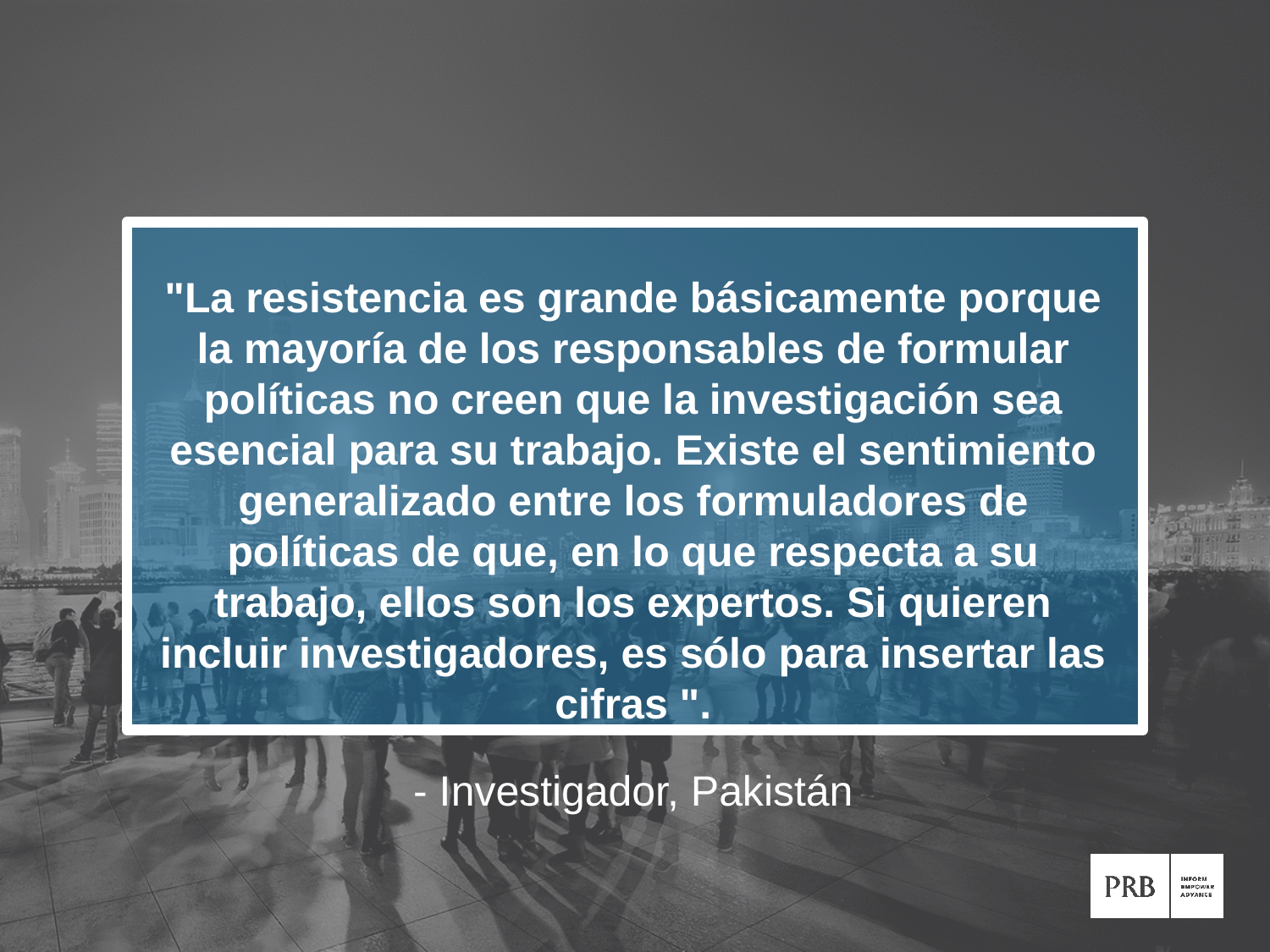

"La resistencia es grande básicamente porque la mayoría de los responsables de formular políticas no creen que la investigación sea esencial para su trabajo. Existe el sentimiento generalizado entre los formuladores de políticas de que, en lo que respecta a su trabajo, ellos son los expertos. Si quieren incluir investigadores, es sólo para insertar las cifras ".
- Investigador, Pakistán